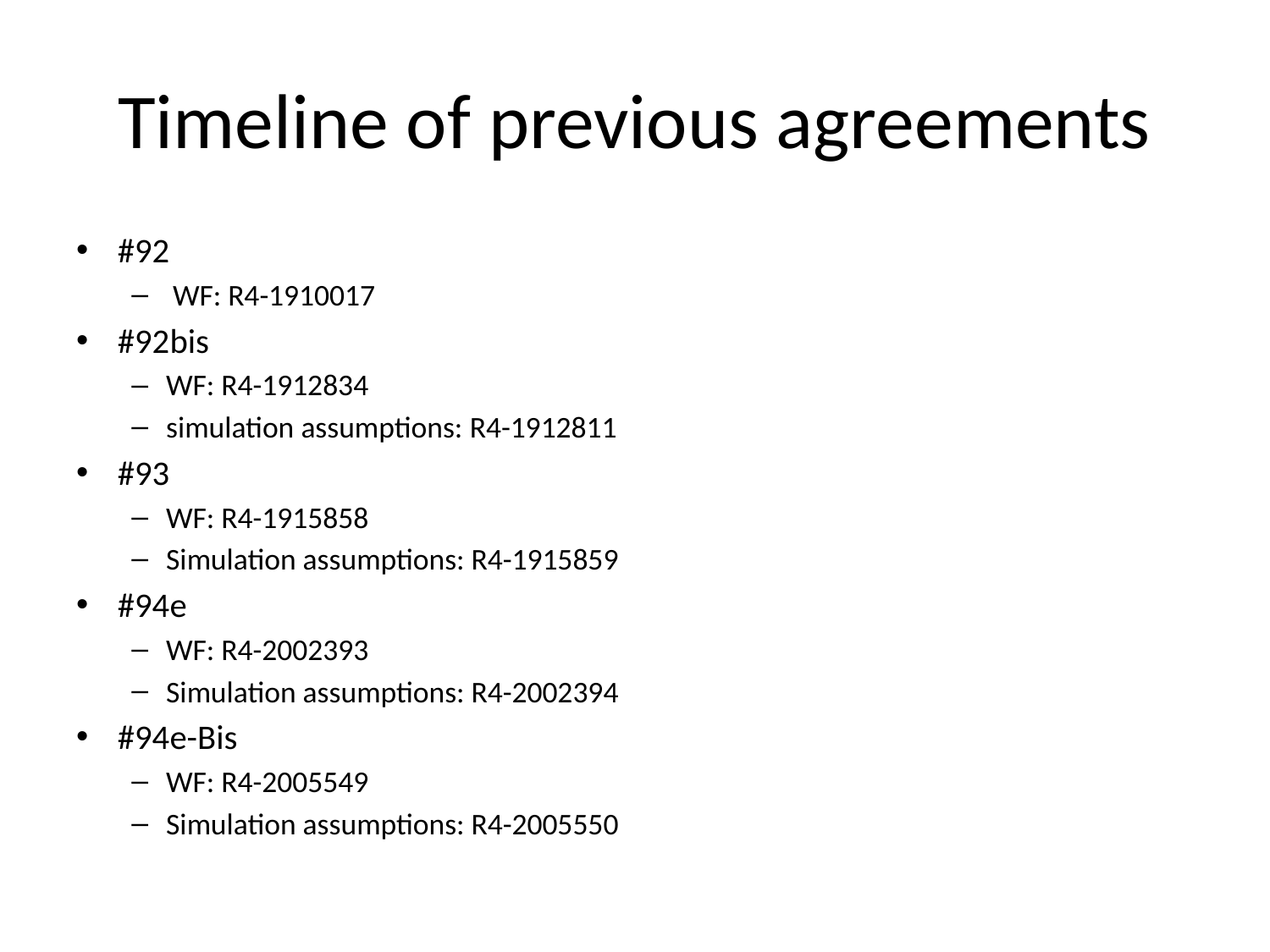

# Timeline of previous agreements
#92
 WF: R4-1910017
#92bis
WF: R4-1912834
simulation assumptions: R4-1912811
#93
WF: R4-1915858
Simulation assumptions: R4-1915859
#94e
WF: R4-2002393
Simulation assumptions: R4-2002394
#94e-Bis
WF: R4-2005549
Simulation assumptions: R4-2005550